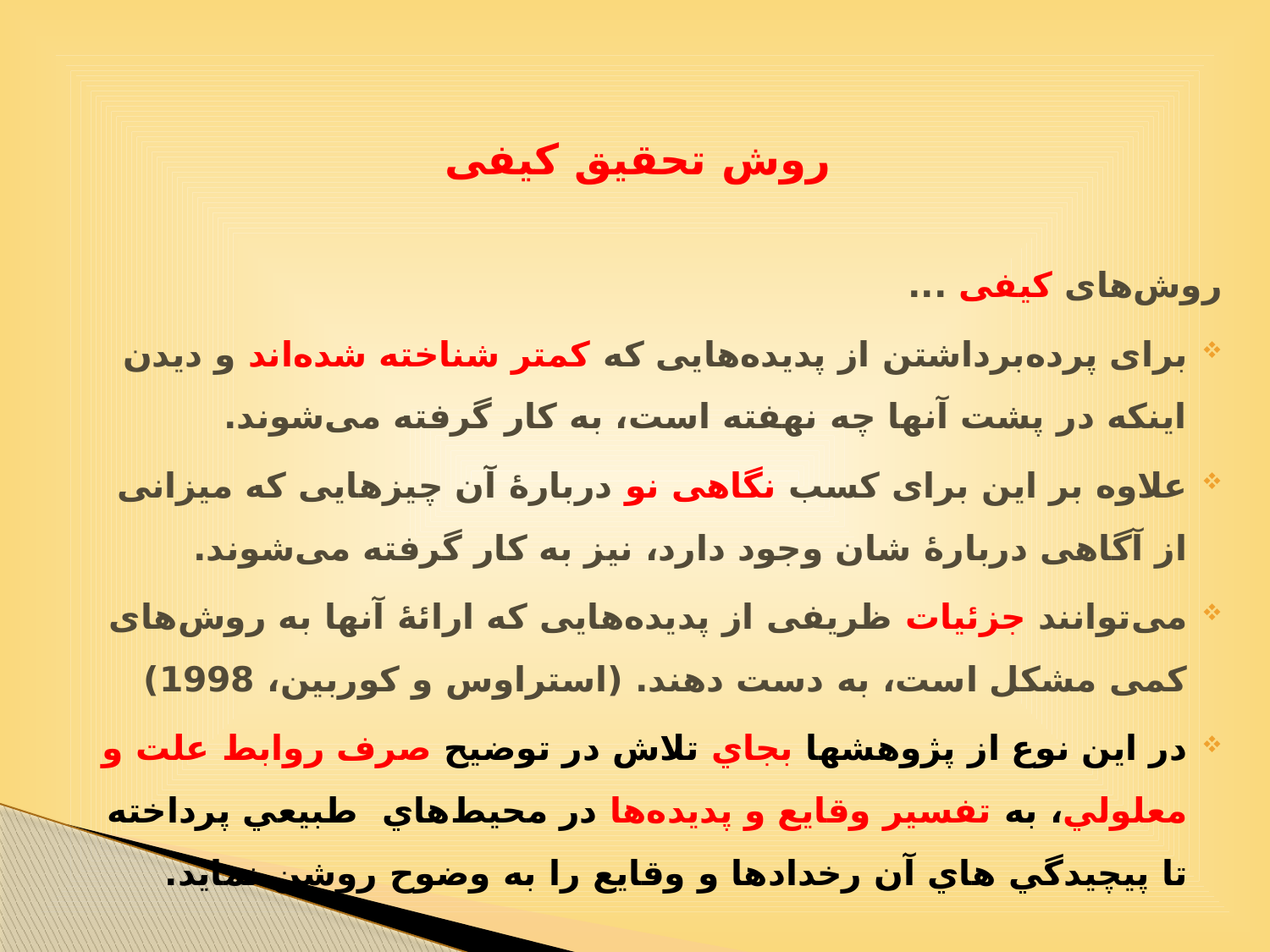

روش تحقیق کیفی
روش‌های کیفی ...
برای پرده‌برداشتن از پدیده‌هایی که کمتر شناخته شده‌اند و دیدن اینکه در پشت آنها چه نهفته است، به کار گرفته می‌شوند.
علاوه بر این برای کسب نگاهی نو دربارۀ آن چیزهایی که میزانی از آگاهی دربارۀ شان وجود دارد، نیز به کار گرفته می‌شوند.
می‌توانند جزئیات ظریفی از پدیده‌هایی که ارائۀ آنها به روش‌های کمی مشکل است، به دست دهند. (استراوس و کوربین، 1998)
در اين نوع از پژوهشها بجاي تلاش در توضيح صرف روابط علت و معلولي، به تفسير وقايع و پديده‌ها در محيط‌هاي  طبيعي پرداخته تا پيچيدگي هاي آن رخدادها و وقايع را به وضوح روشن نمايد.